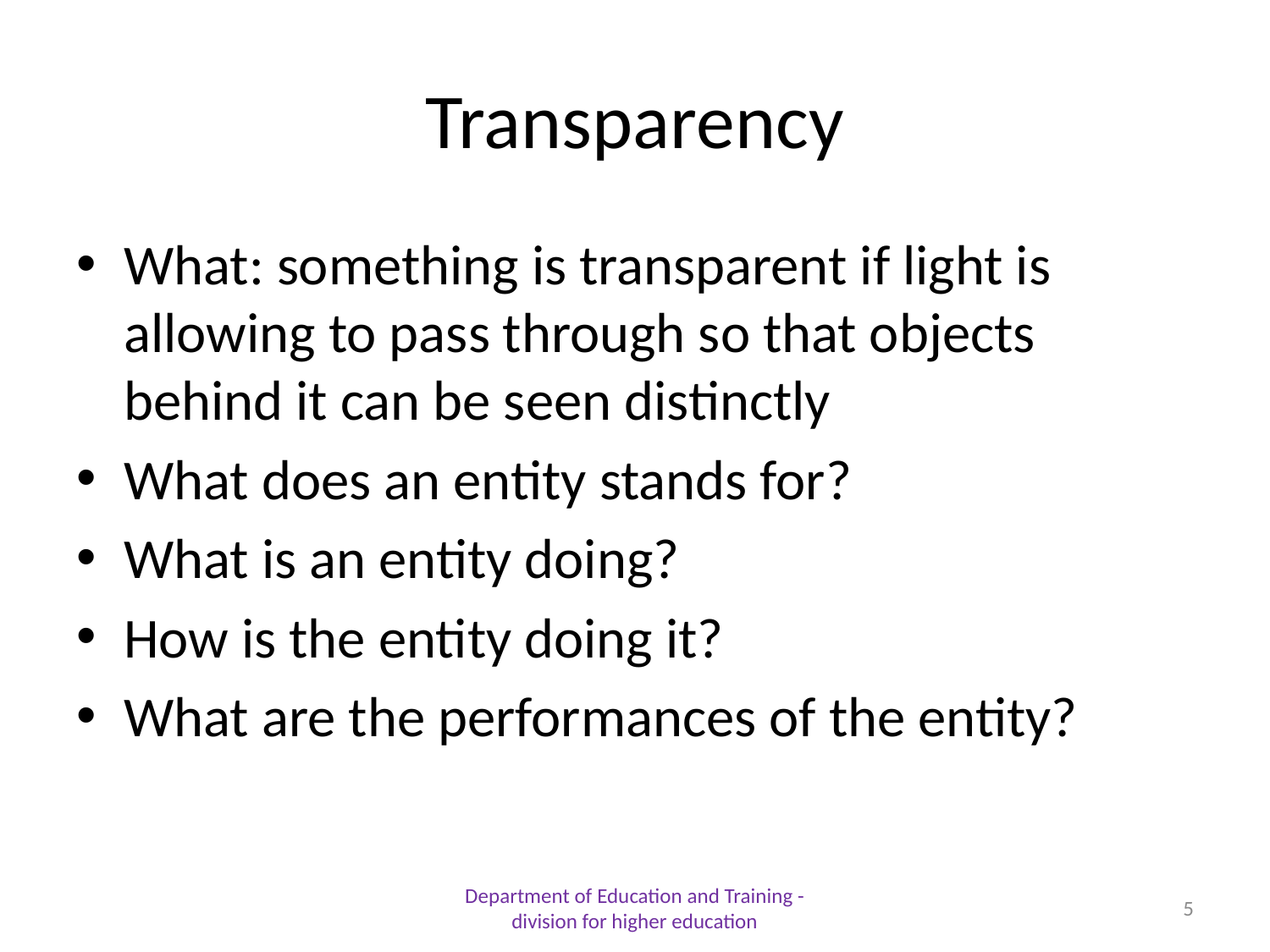

# Transparency
What: something is transparent if light is allowing to pass through so that objects behind it can be seen distinctly
What does an entity stands for?
What is an entity doing?
How is the entity doing it?
What are the performances of the entity?

Department of Education and Training - division for higher education
5